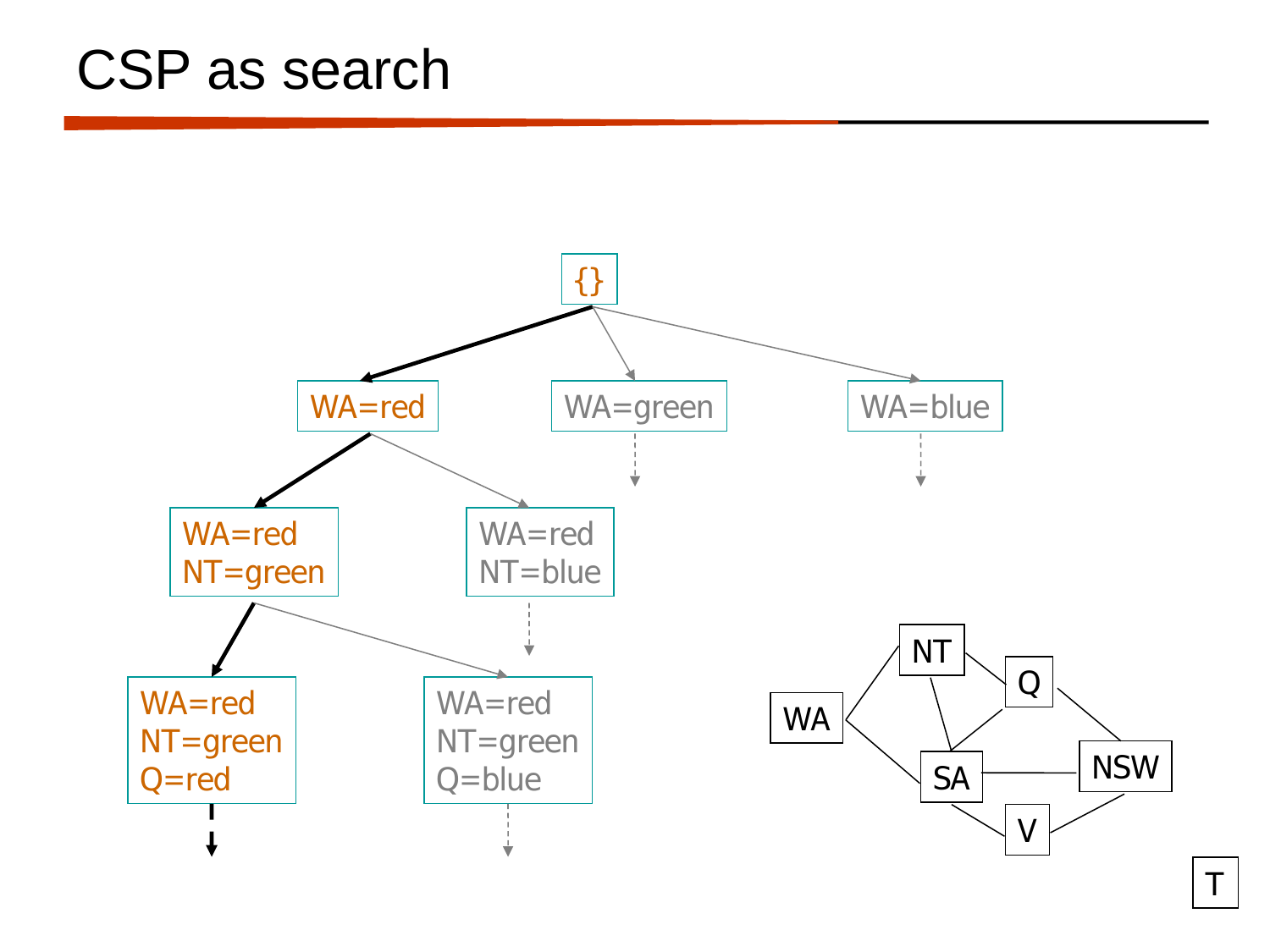

# CSP as search
{}
WA=red
WA=green
WA=blue
WA=red
NT=green
WA=red
NT=blue
WA=red
NT=green
Q=red
WA=red
NT=green
Q=blue

NT

Q

WA

NSW
SA

V

T